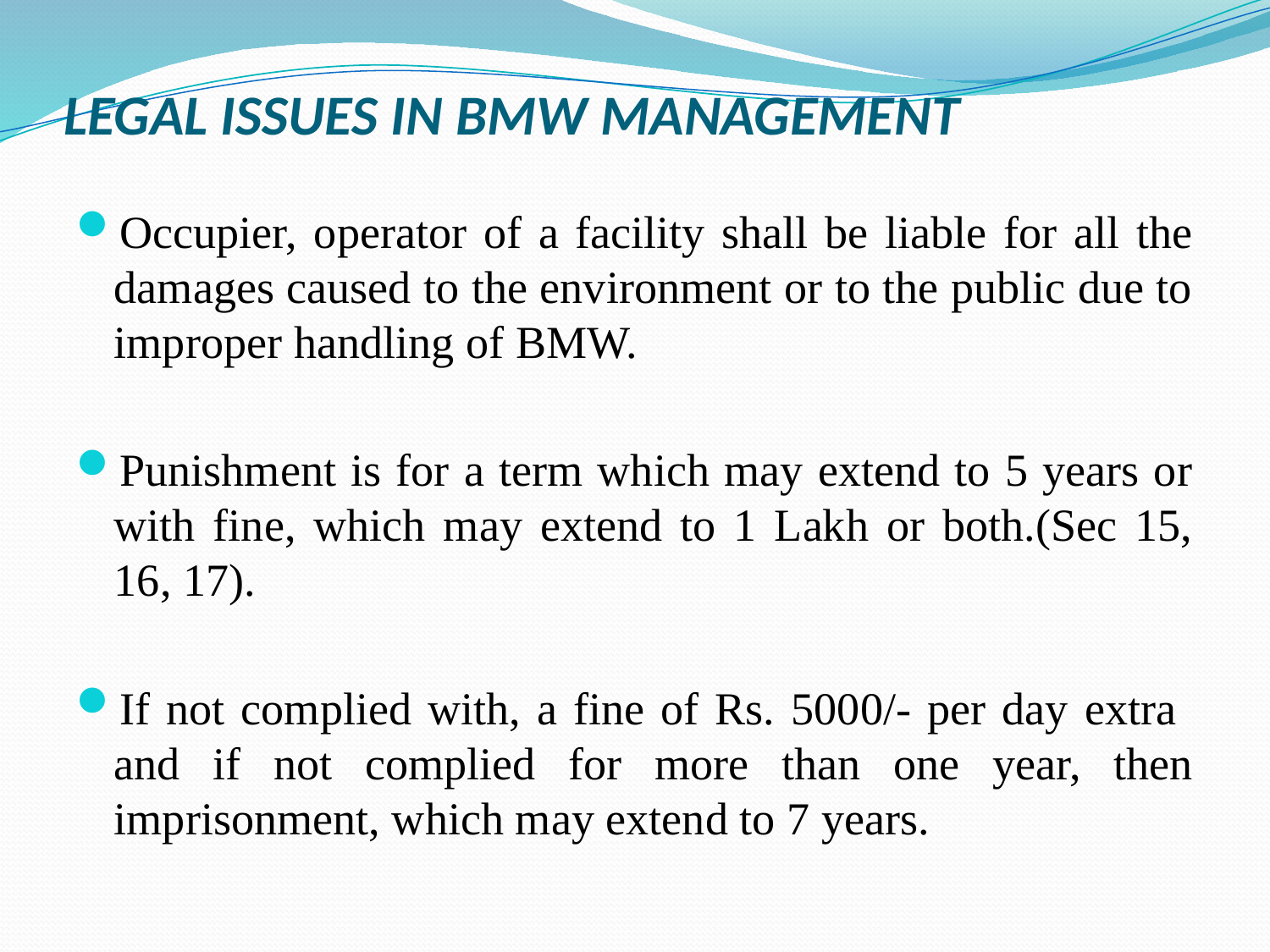

# LEGAL ISSUES IN BMW MANAGEMENT
Occupier, operator of a facility shall be liable for all the damages caused to the environment or to the public due to improper handling of BMW.

Punishment is for a term which may extend to 5 years or with fine, which may extend to 1 Lakh or both.(Sec 15, 16, 17).

If not complied with, a fine of Rs. 5000/- per day extra  and if not complied for more than one year, then imprisonment, which may extend to 7 years.